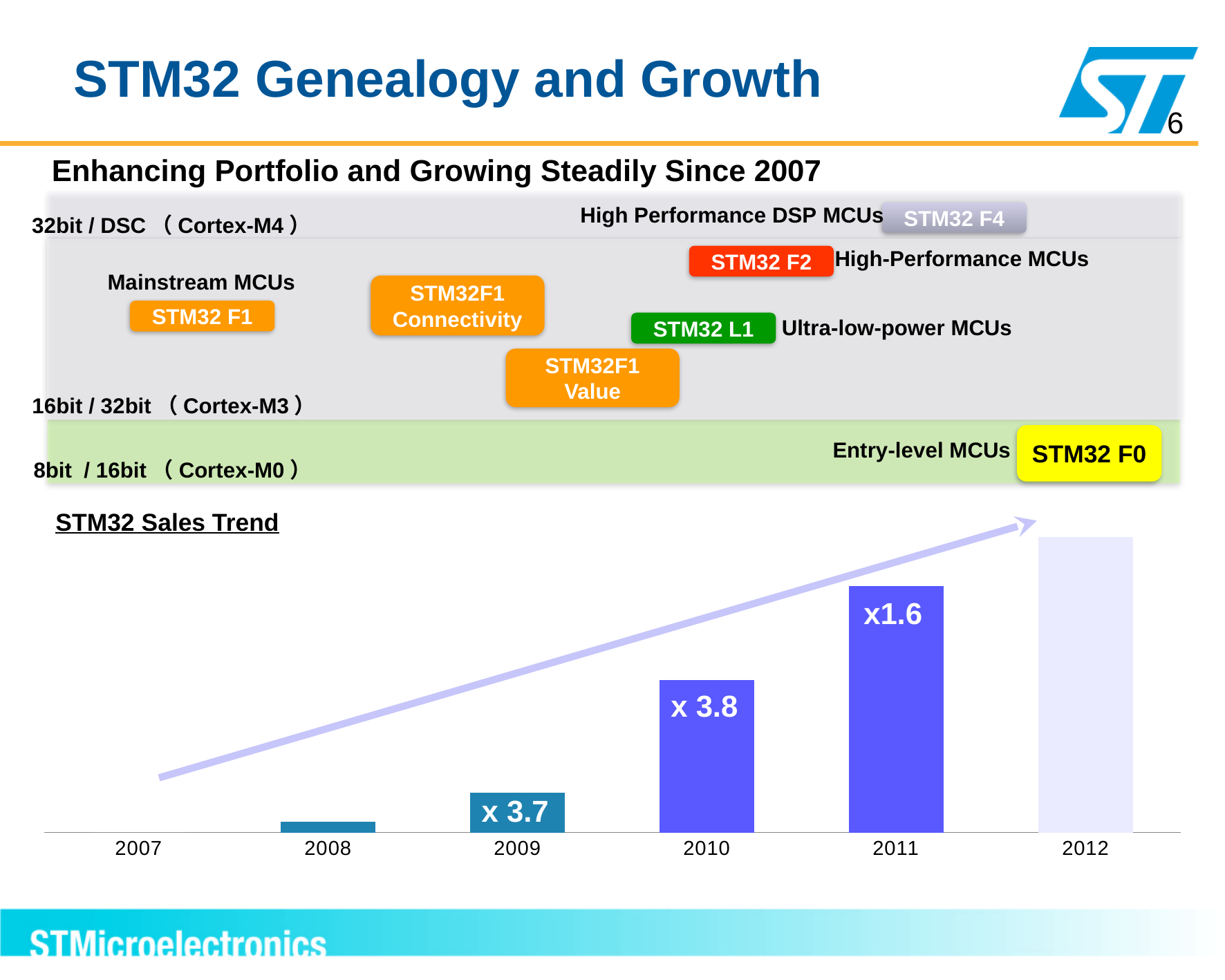

# STM32 Genealogy and Growth
6
Enhancing Portfolio and Growing Steadily Since 2007

High Performance DSP MCUs
STM32 F4
32bit / DSC（Cortex-M4）

High-Performance MCUs
STM32 F2
Mainstream MCUs
STM32F1
Connectivity
STM32 F1
Ultra-low-power MCUs
STM32 L1

### Chart

| Category | Série 1 |
|---|---|
| 2007 | 0.0 |
| 2008 | 9.0 |
| 2009 | 33.0 |
| 2010 | 127.0 |
| 2011 | 205.0 |
| 2012 | 246.0 |
STM32F1
Value
16bit / 32bit（Cortex-M3）

STM32 F0
Entry-level MCUs
8bit  / 16bit（Cortex-M0）
STM32 Sales Trend
x1.6
 x 3.8
x 3.7